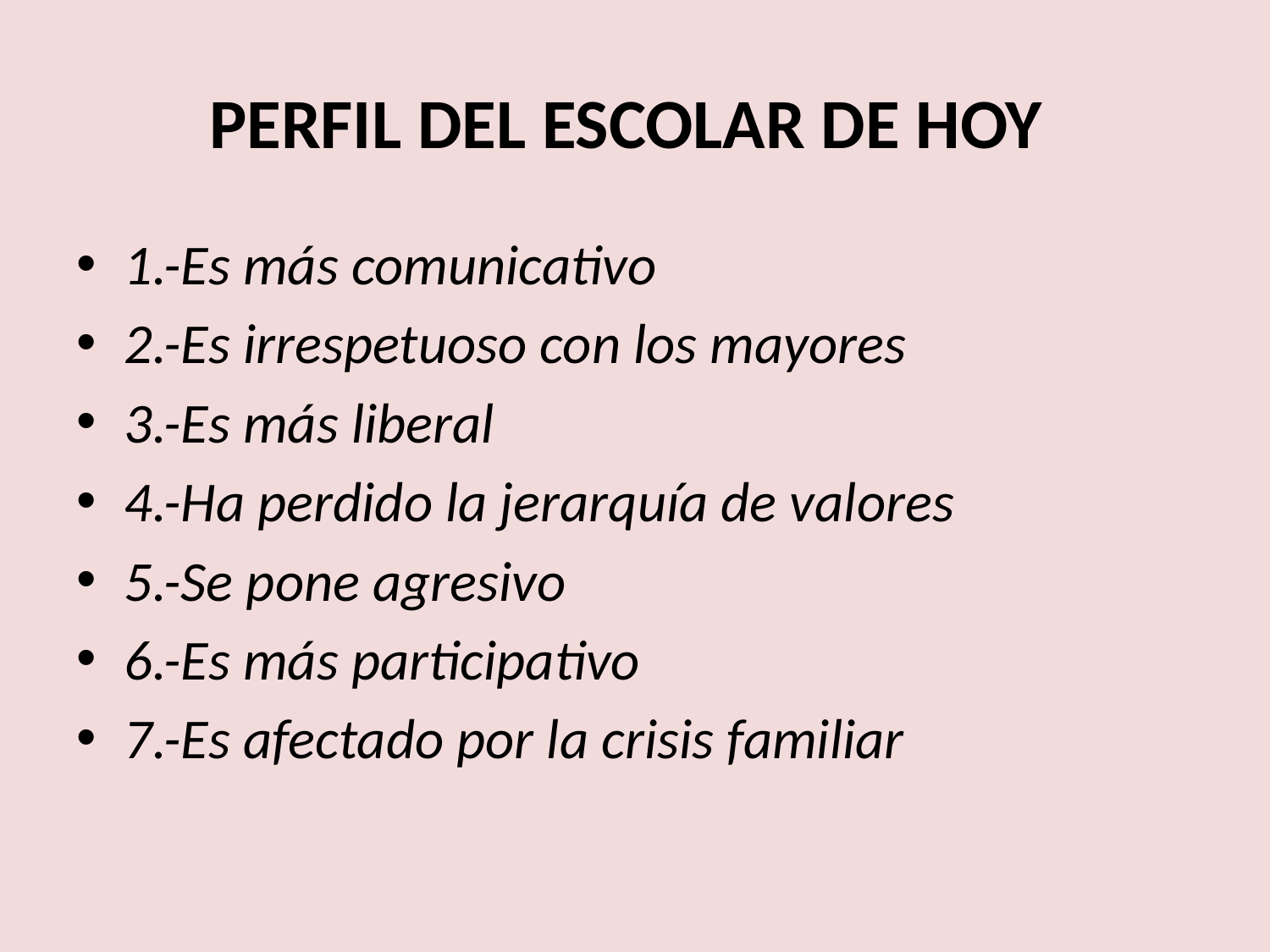

# PERFIL DEL ESCOLAR DE HOY
1.-Es más comunicativo
2.-Es irrespetuoso con los mayores
3.-Es más liberal
4.-Ha perdido la jerarquía de valores
5.-Se pone agresivo
6.-Es más participativo
7.-Es afectado por la crisis familiar